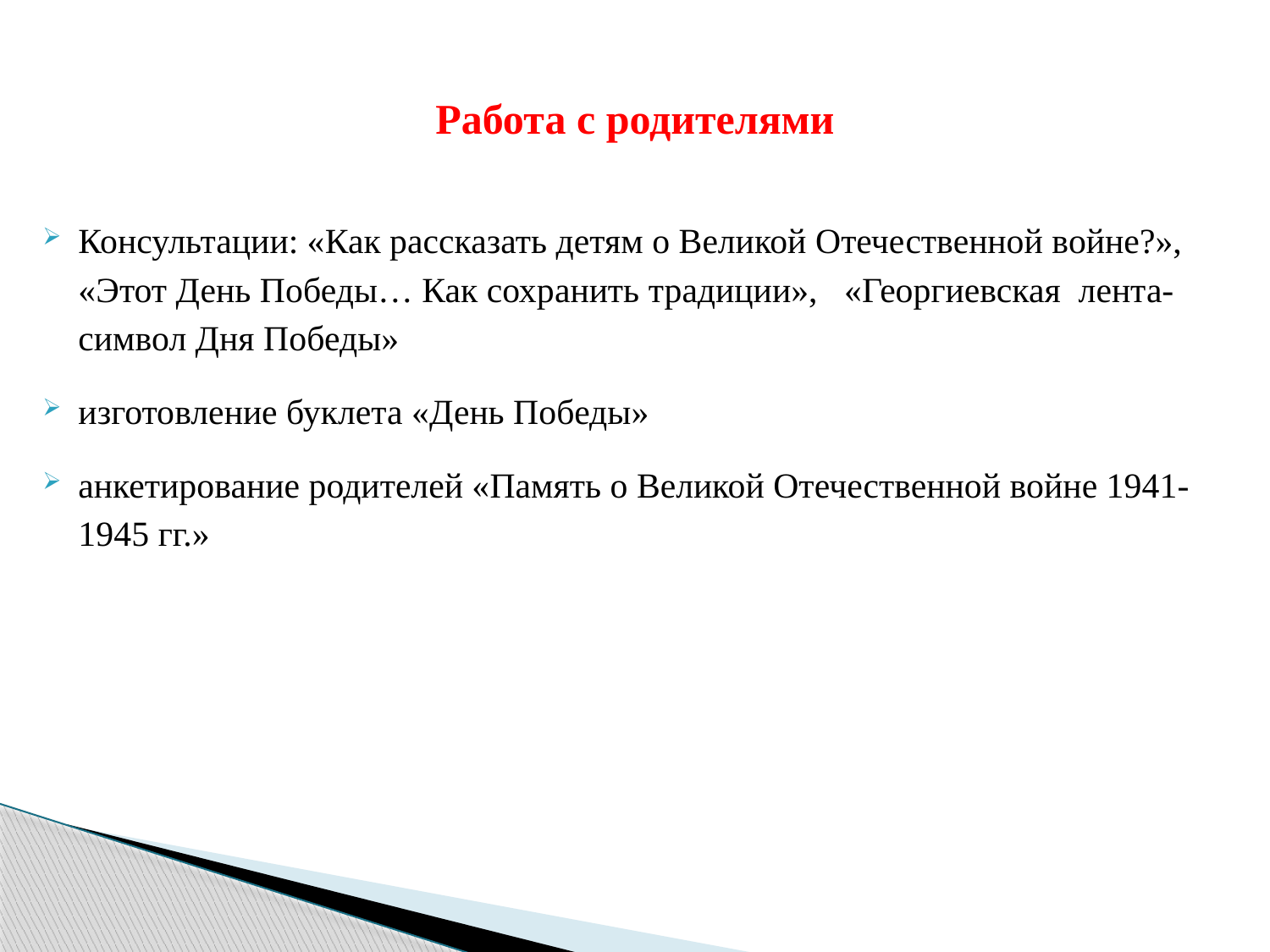

# Работа с родителями
Консультации: «Как рассказать детям о Великой Отечественной войне?», «Этот День Победы… Как сохранить традиции»,   «Георгиевская  лента-символ Дня Победы»
изготовление буклета «День Победы»
анкетирование родителей «Память о Великой Отечественной войне 1941-1945 гг.»